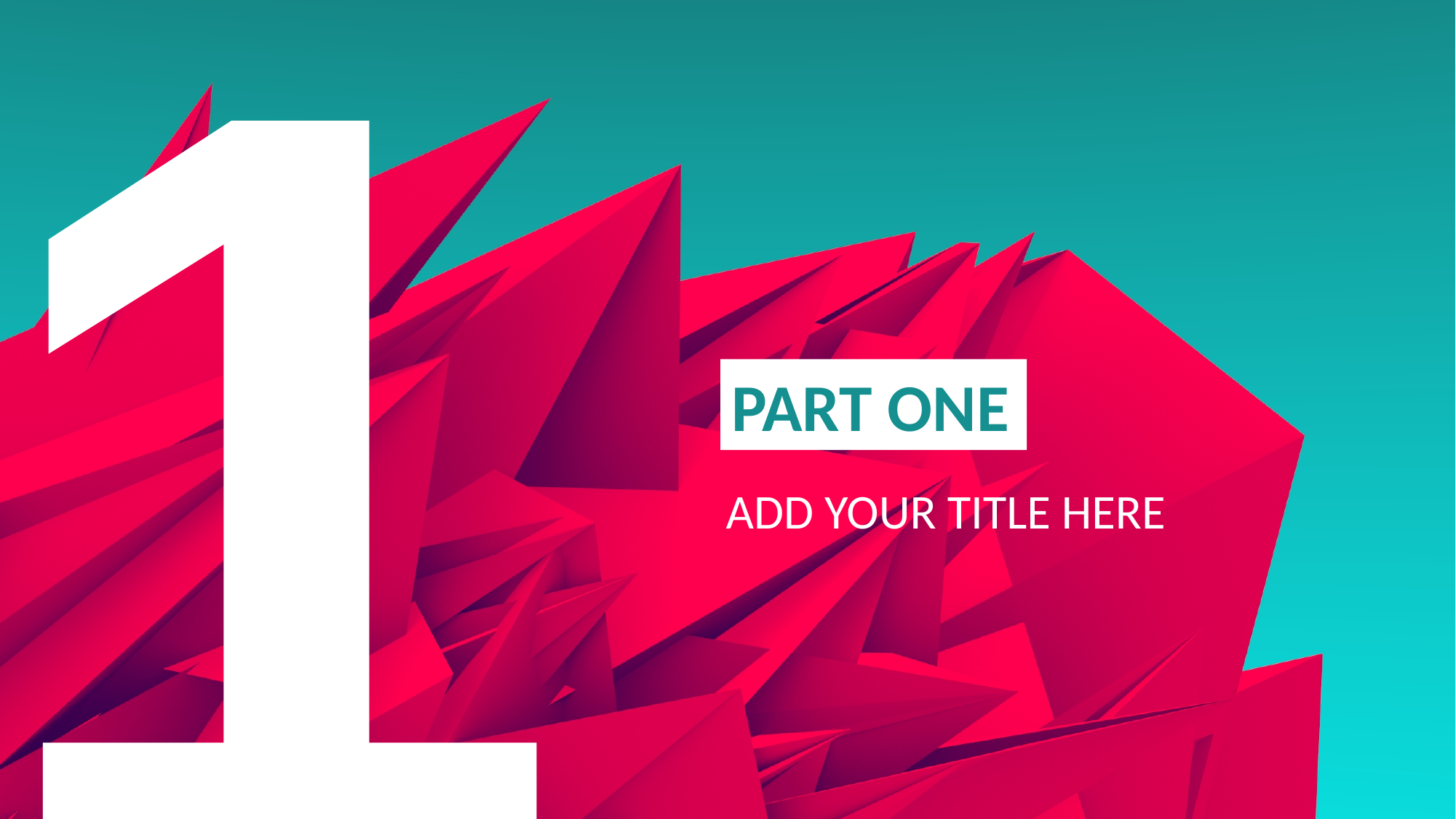

1
PART ONE
ADD YOUR TITLE HERE